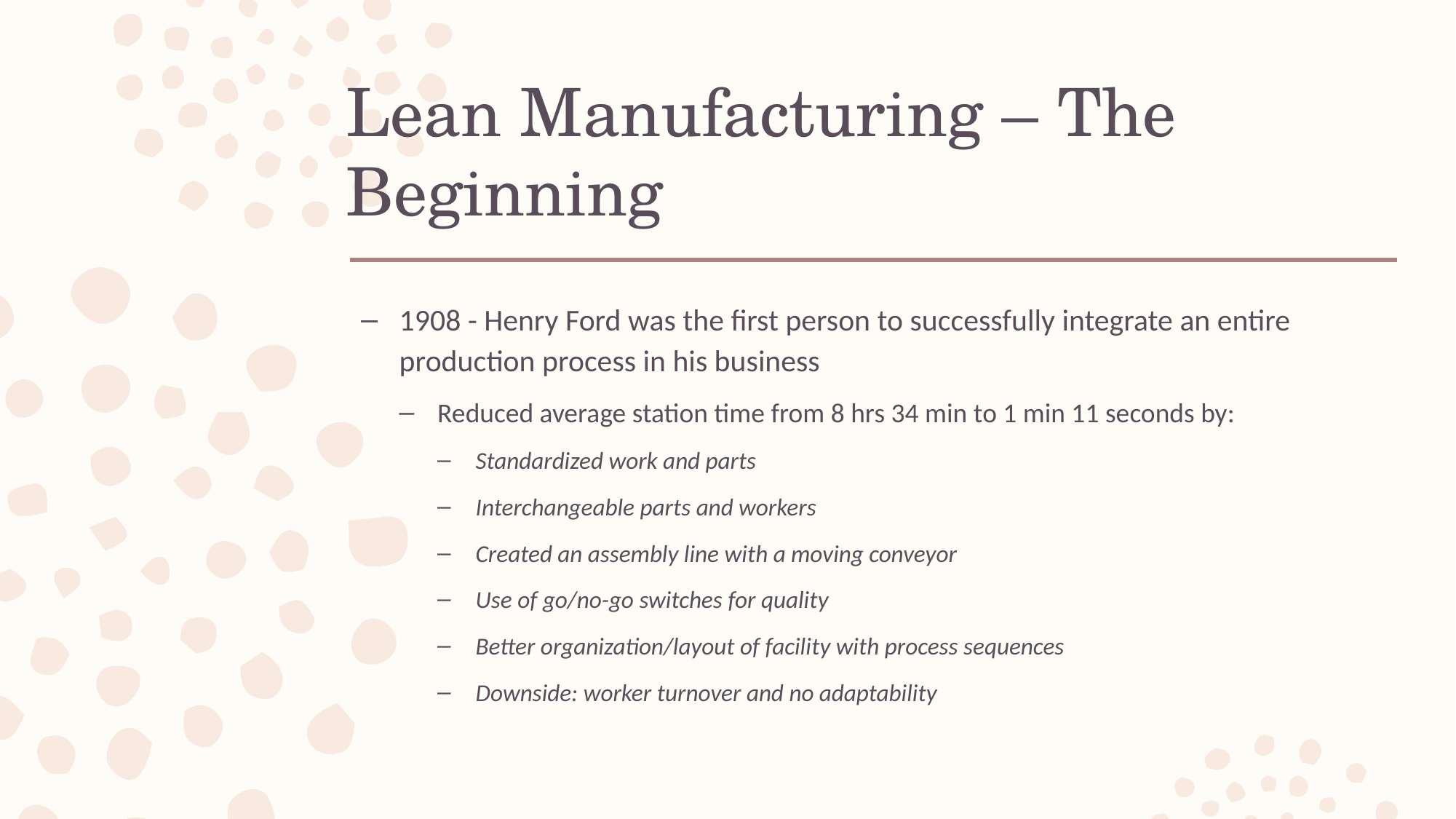

# Lean Manufacturing – The Beginning
1908 - Henry Ford was the first person to successfully integrate an entire production process in his business
Reduced average station time from 8 hrs 34 min to 1 min 11 seconds by:
Standardized work and parts
Interchangeable parts and workers
Created an assembly line with a moving conveyor
Use of go/no-go switches for quality
Better organization/layout of facility with process sequences
Downside: worker turnover and no adaptability